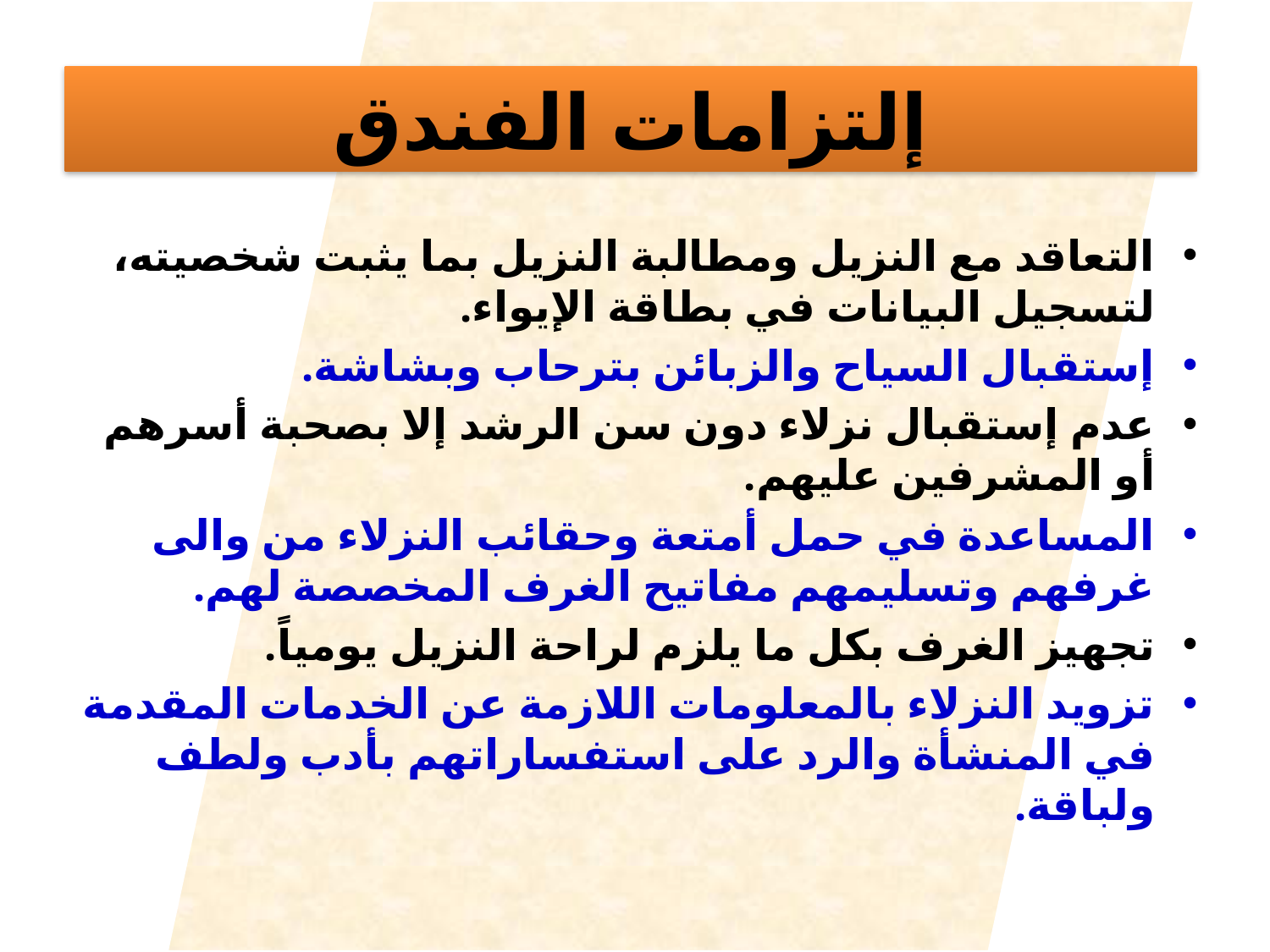

إلتزامات الفندق
التعاقد مع النزيل ومطالبة النزيل بما يثبت شخصيته، لتسجيل البيانات في بطاقة الإيواء.
إستقبال السياح والزبائن بترحاب وبشاشة.
عدم إستقبال نزلاء دون سن الرشد إلا بصحبة أسرهم أو المشرفين عليهم.
المساعدة في حمل أمتعة وحقائب النزلاء من والى غرفهم وتسليمهم مفاتيح الغرف المخصصة لهم.
تجهيز الغرف بكل ما يلزم لراحة النزيل يومياً.
تزويد النزلاء بالمعلومات اللازمة عن الخدمات المقدمة في المنشأة والرد على استفساراتهم بأدب ولطف ولباقة.